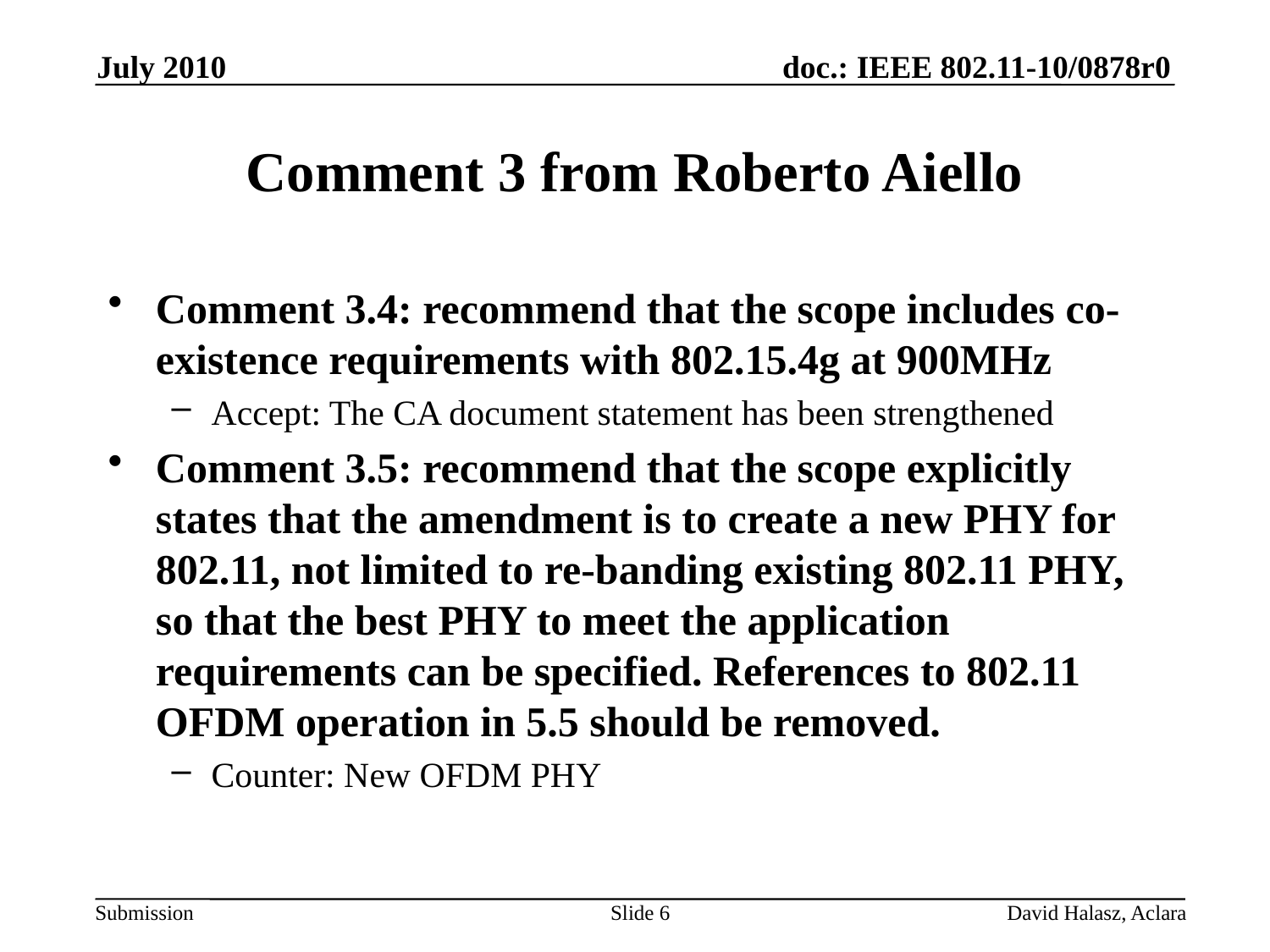

July 2010
# Comment 3 from Roberto Aiello
Comment 3.4: recommend that the scope includes co-existence requirements with 802.15.4g at 900MHz
Accept: The CA document statement has been strengthened
Comment 3.5: recommend that the scope explicitly states that the amendment is to create a new PHY for 802.11, not limited to re-banding existing 802.11 PHY, so that the best PHY to meet the application requirements can be specified. References to 802.11 OFDM operation in 5.5 should be removed.
Counter: New OFDM PHY
Slide 6
David Halasz, Aclara